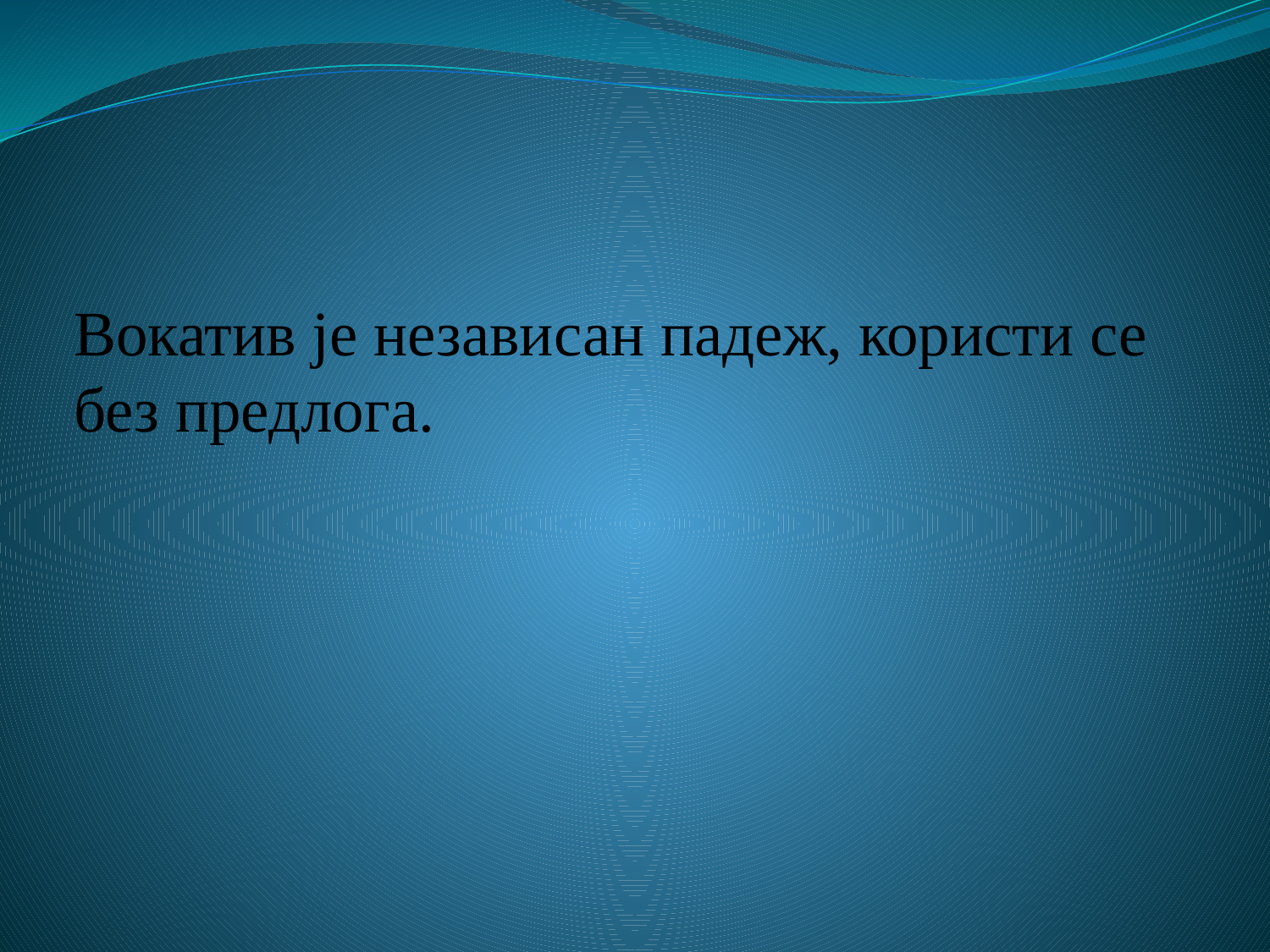

# Вокатив је независан падеж, користи се без предлога.